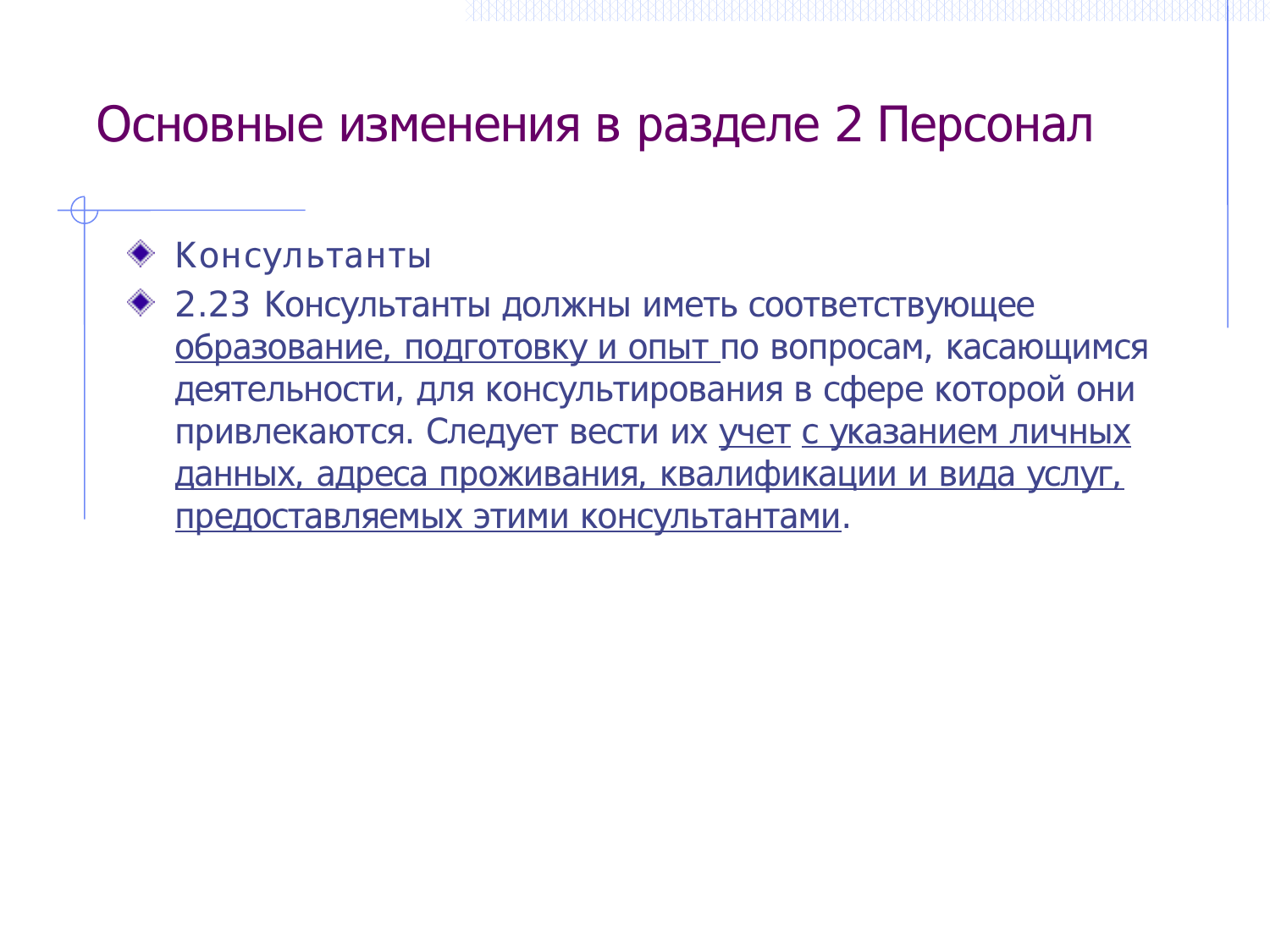

Основные изменения в разделе 2 Персонал
Консультанты
2.23 Консультанты должны иметь соответствующее образование, подготовку и опыт по вопросам, касающимся деятельности, для консультирования в сфере которой они привлекаются. Следует вести их учет с указанием личных данных, адреса проживания, квалификации и вида услуг, предоставляемых этими консультантами.